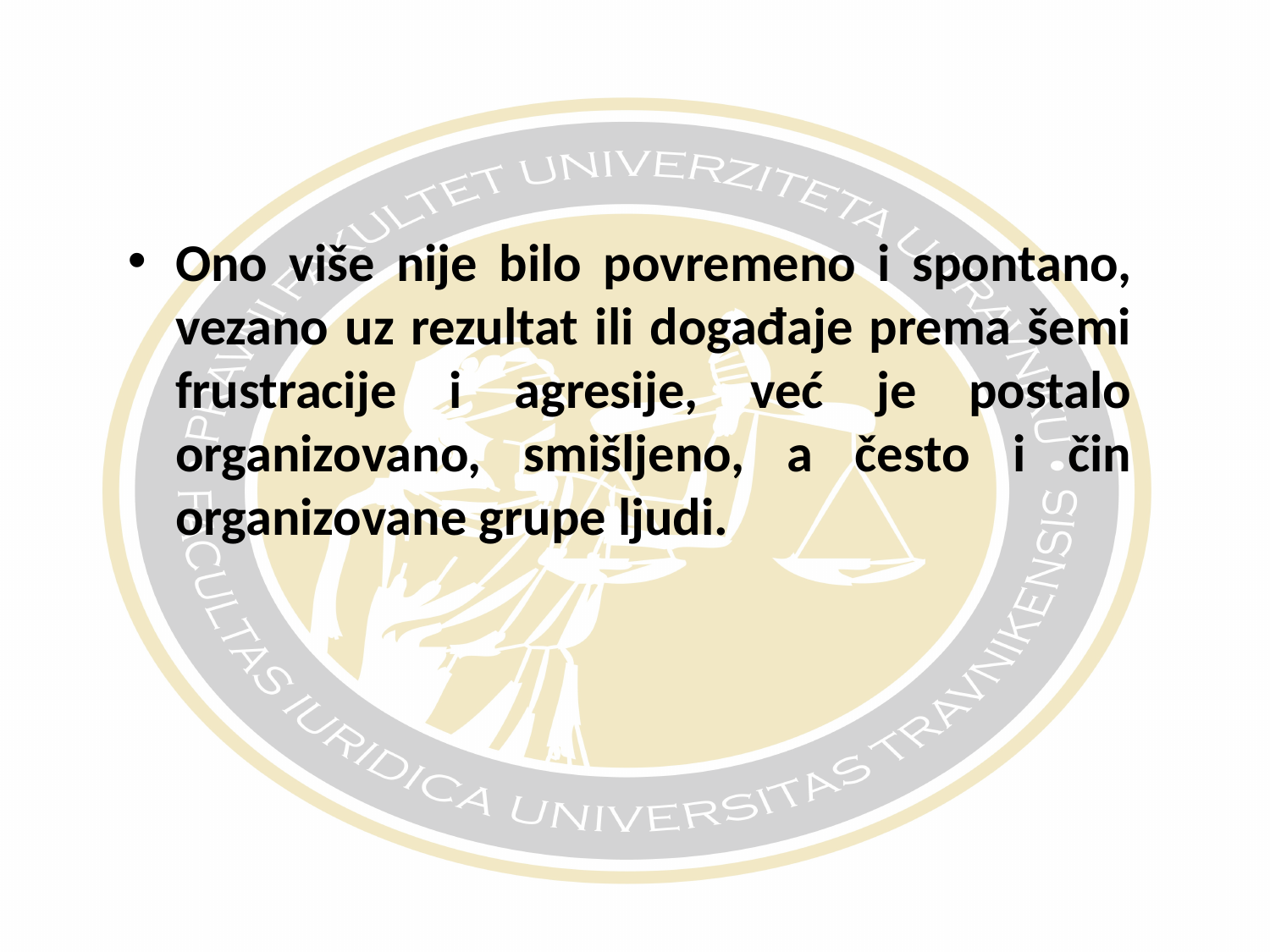

#
Ono više nije bilo povremeno i spontano, vezano uz rezultat ili događaje prema šemi frustracije i agresije, već je postalo organizovano, smišljeno, a često i čin organizovane grupe ljudi.